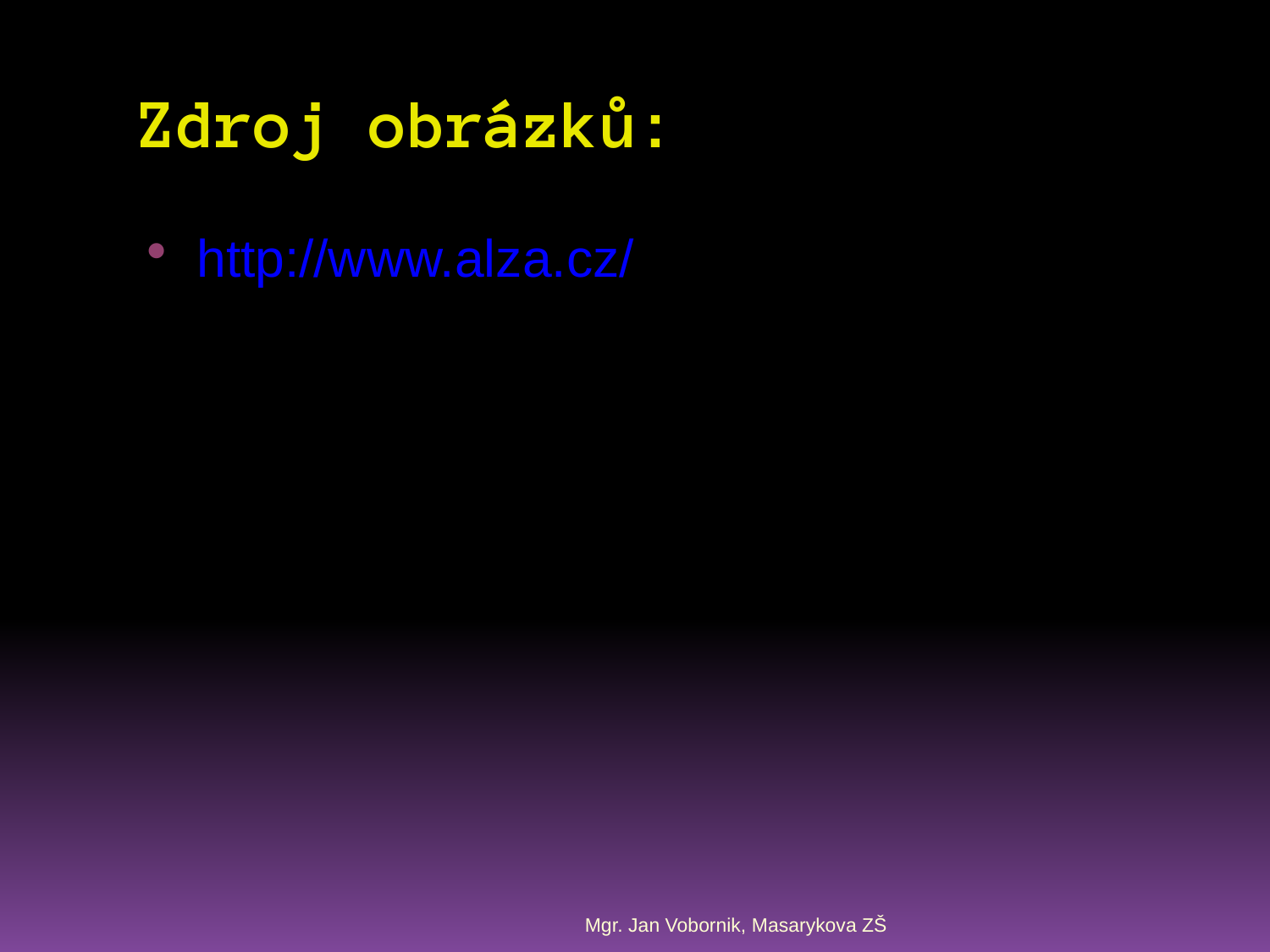

Zdroj obrázků:
http://www.alza.cz/

Mgr. Jan Vobornik, Masarykova ZŠ